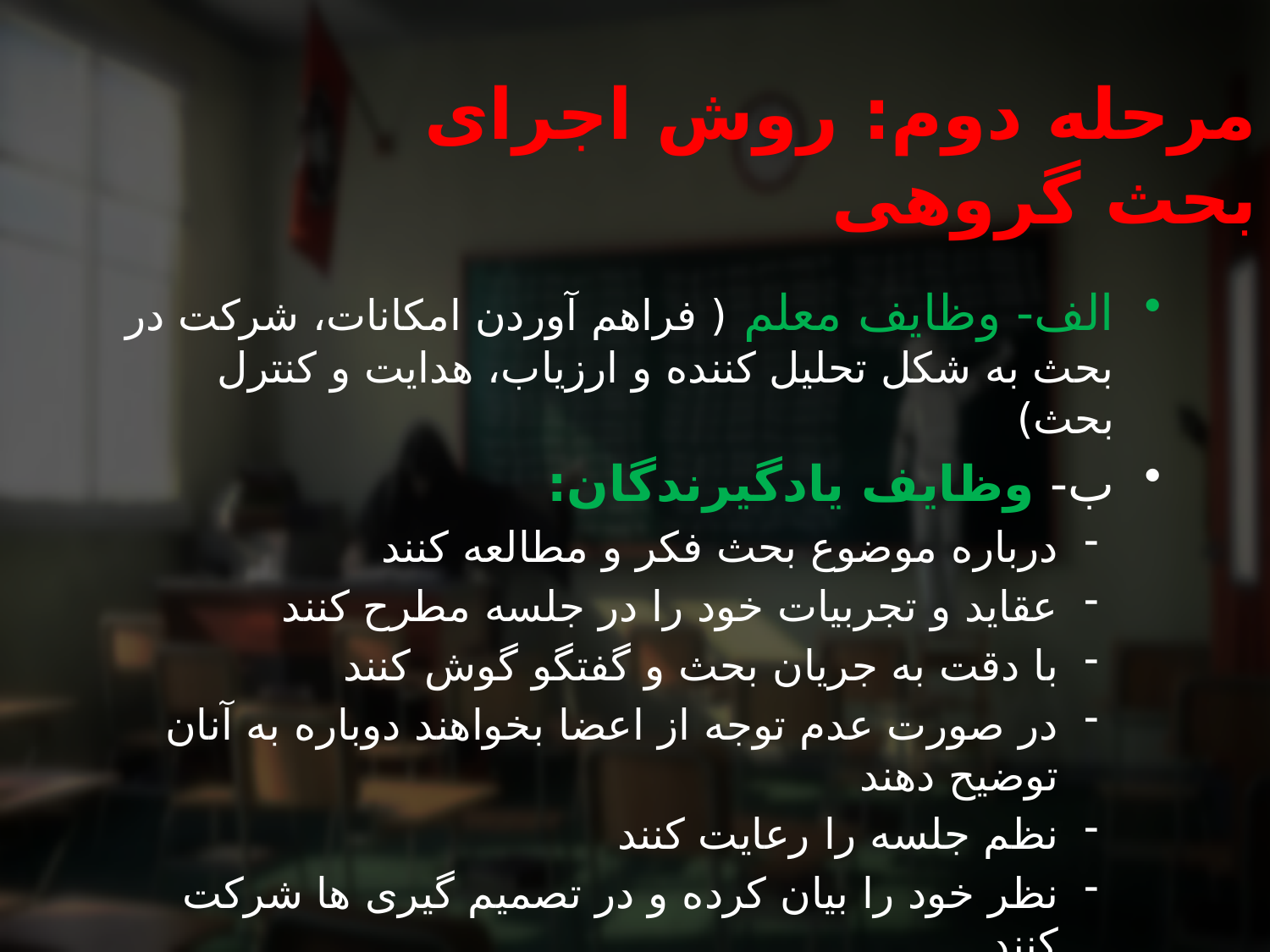

مرحله دوم: روش اجرای بحث گروهی
الف- وظایف معلم ( فراهم آوردن امکانات، شرکت در بحث به شکل تحلیل کننده و ارزیاب، هدایت و کنترل بحث)
ب- وظایف یادگیرندگان:
درباره موضوع بحث فکر و مطالعه کنند
عقاید و تجربیات خود را در جلسه مطرح کنند
با دقت به جریان بحث و گفتگو گوش کنند
در صورت عدم توجه از اعضا بخواهند دوباره به آنان توضیح دهند
نظم جلسه را رعایت کنند
نظر خود را بیان کرده و در تصمیم گیری ها شرکت کنند.